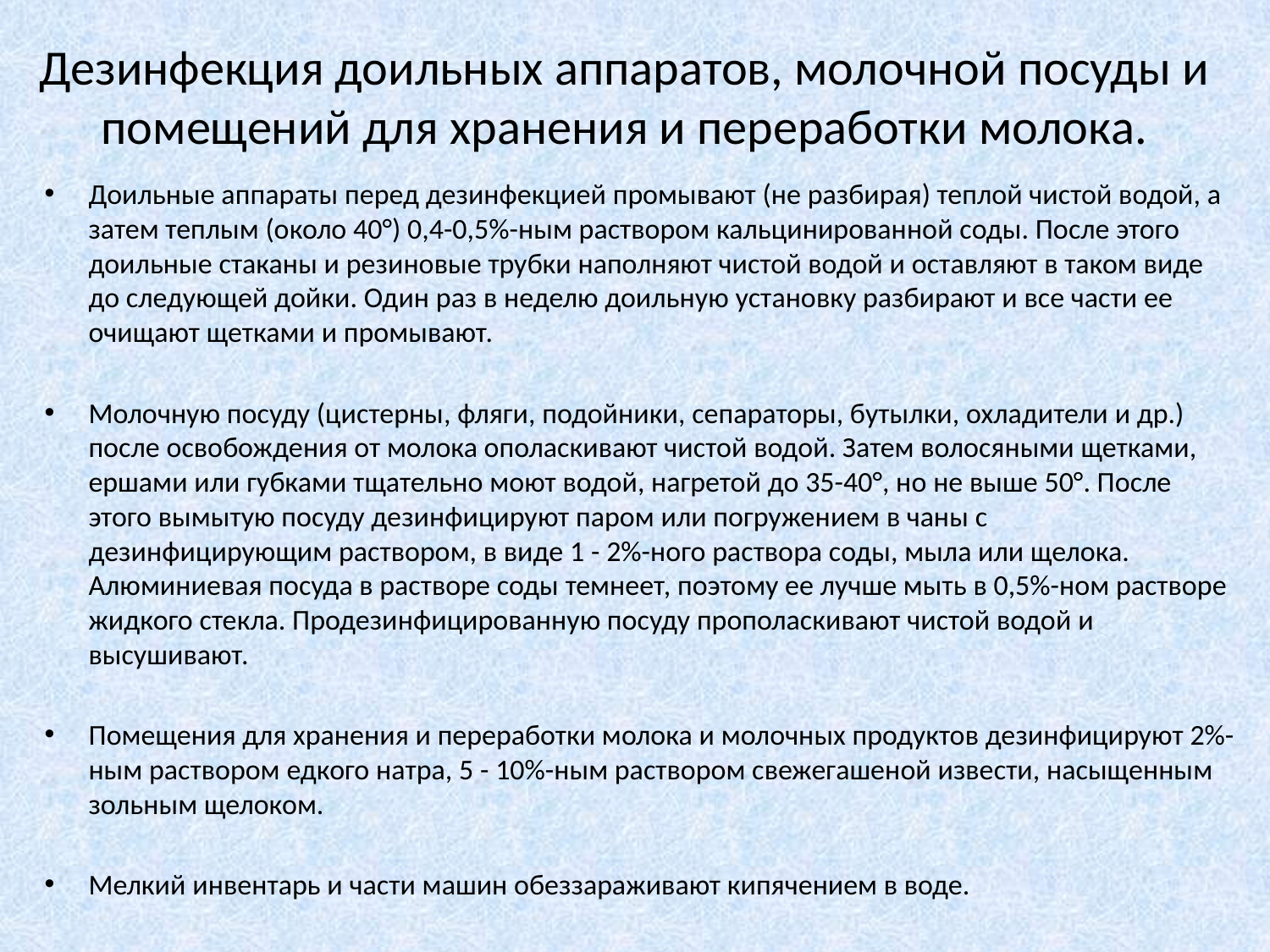

# Дезинфекция доильных аппаратов, молочной посуды и помещений для хранения и переработки молока.
Доильные аппараты перед дезинфекцией промывают (не разбирая) теплой чистой водой, а затем теплым (около 40°) 0,4-0,5%-ным раствором кальцинированной соды. После этого доильные стаканы и резиновые трубки наполняют чистой водой и оставляют в таком виде до следующей дойки. Один раз в неделю доильную установку разбирают и все части ее очищают щетками и промывают.

Молочную посуду (цистерны, фляги, подойники, сепараторы, бутылки, охладители и др.) после освобождения от молока ополаскивают чистой водой. Затем волосяными щетками, ершами или губками тщательно моют водой, нагретой до 35-40°, но не выше 50°. После этого вымытую посуду дезинфицируют паром или погружением в чаны с дезинфицирующим раствором, в виде 1 - 2%-ного раствора соды, мыла или щелока. Алюминиевая посуда в растворе соды темнеет, поэтому ее лучше мыть в 0,5%-ном растворе жидкого стекла. Продезинфицированную посуду прополаскивают чистой водой и высушивают.

Помещения для хранения и переработки молока и молочных продуктов дезинфицируют 2%-ным раствором едкого натра, 5 - 10%-ным раствором свежегашеной извести, насыщенным зольным щелоком.

Мелкий инвентарь и части машин обеззараживают кипячением в воде.